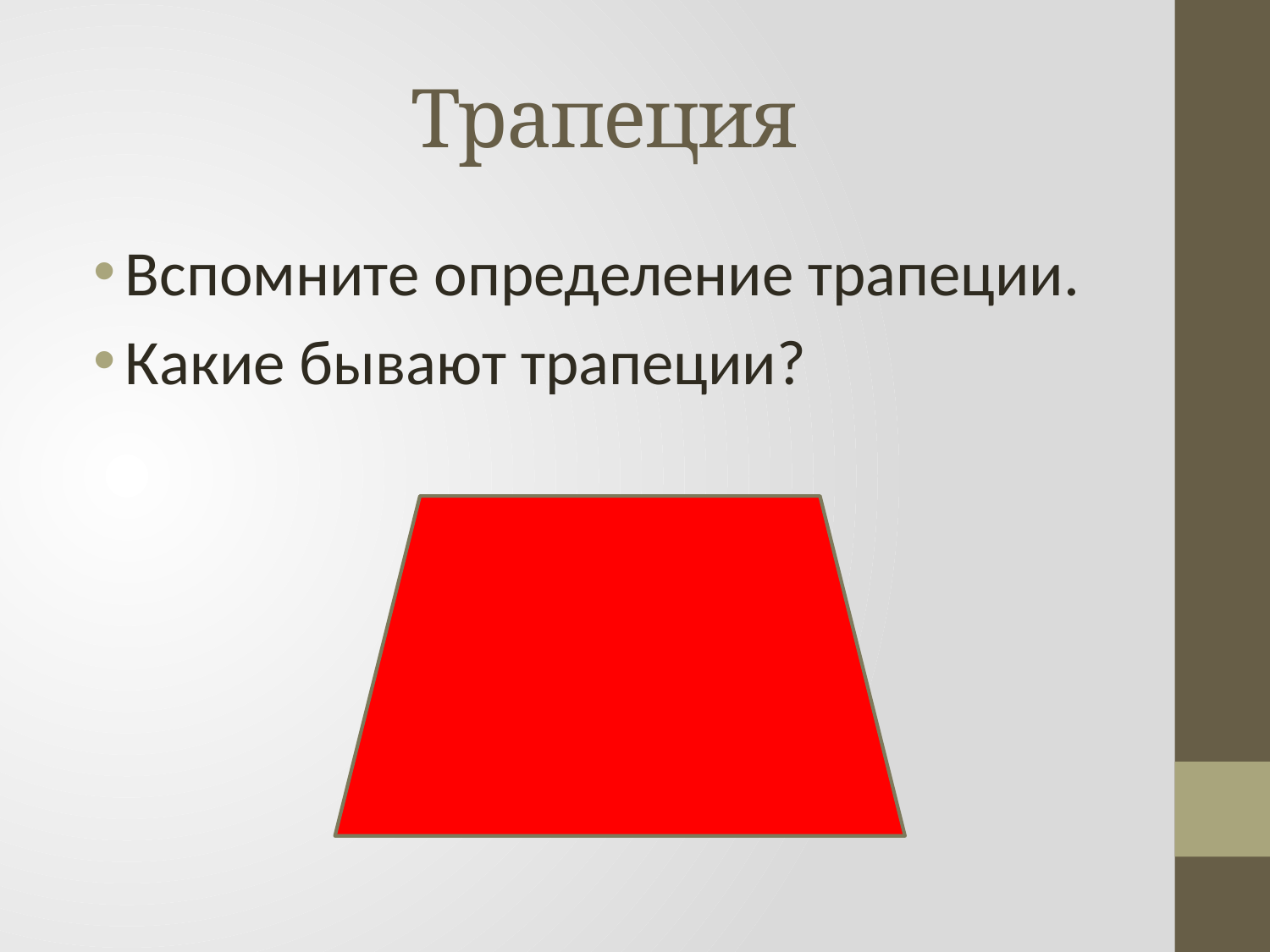

# Трапеция
Вспомните определение трапеции.
Какие бывают трапеции?